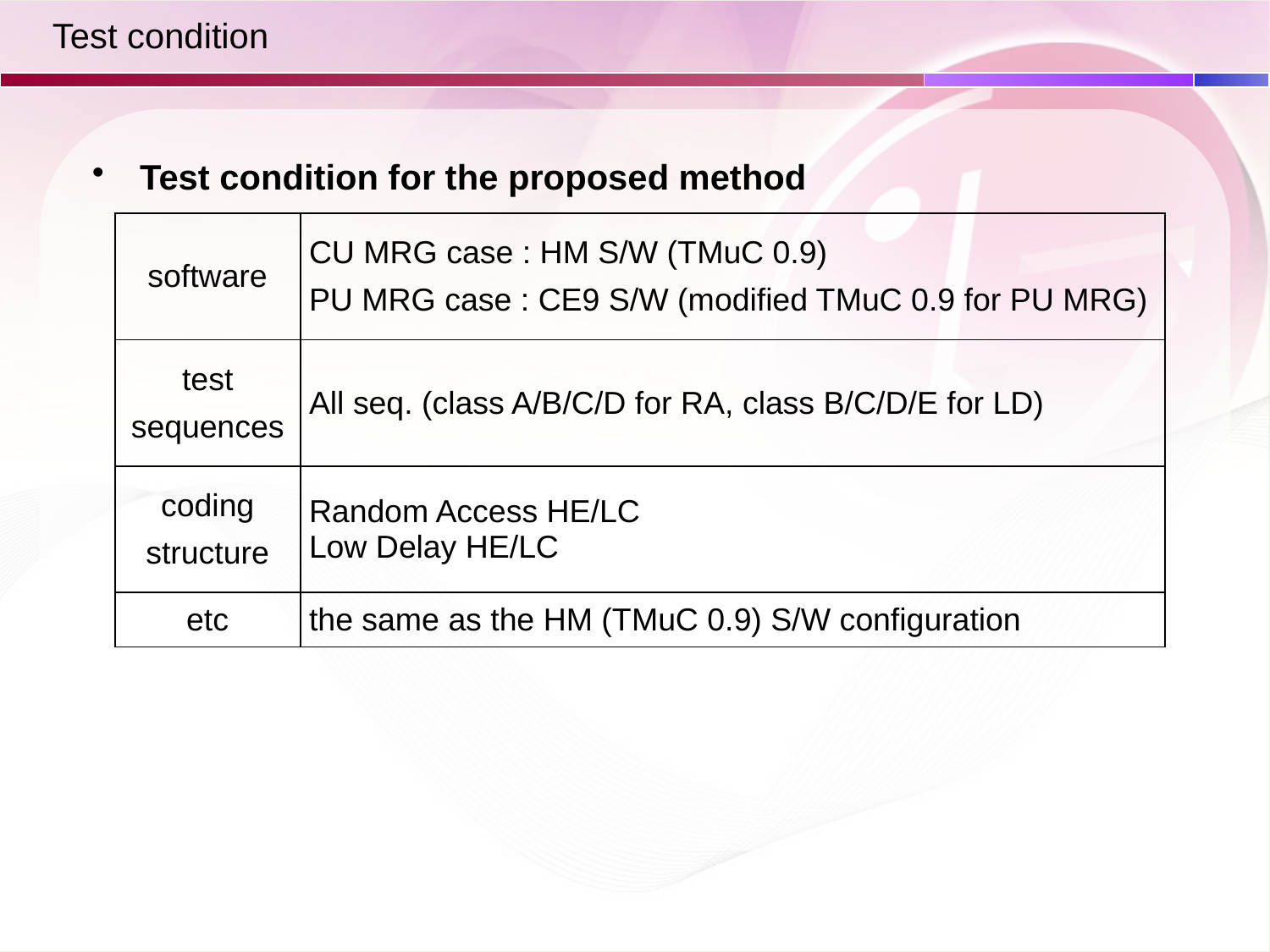

# Test condition
Test condition for the proposed method
| software | CU MRG case : HM S/W (TMuC 0.9) PU MRG case : CE9 S/W (modified TMuC 0.9 for PU MRG) |
| --- | --- |
| test sequences | All seq. (class A/B/C/D for RA, class B/C/D/E for LD) |
| coding structure | Random Access HE/LC Low Delay HE/LC |
| etc | the same as the HM (TMuC 0.9) S/W configuration |